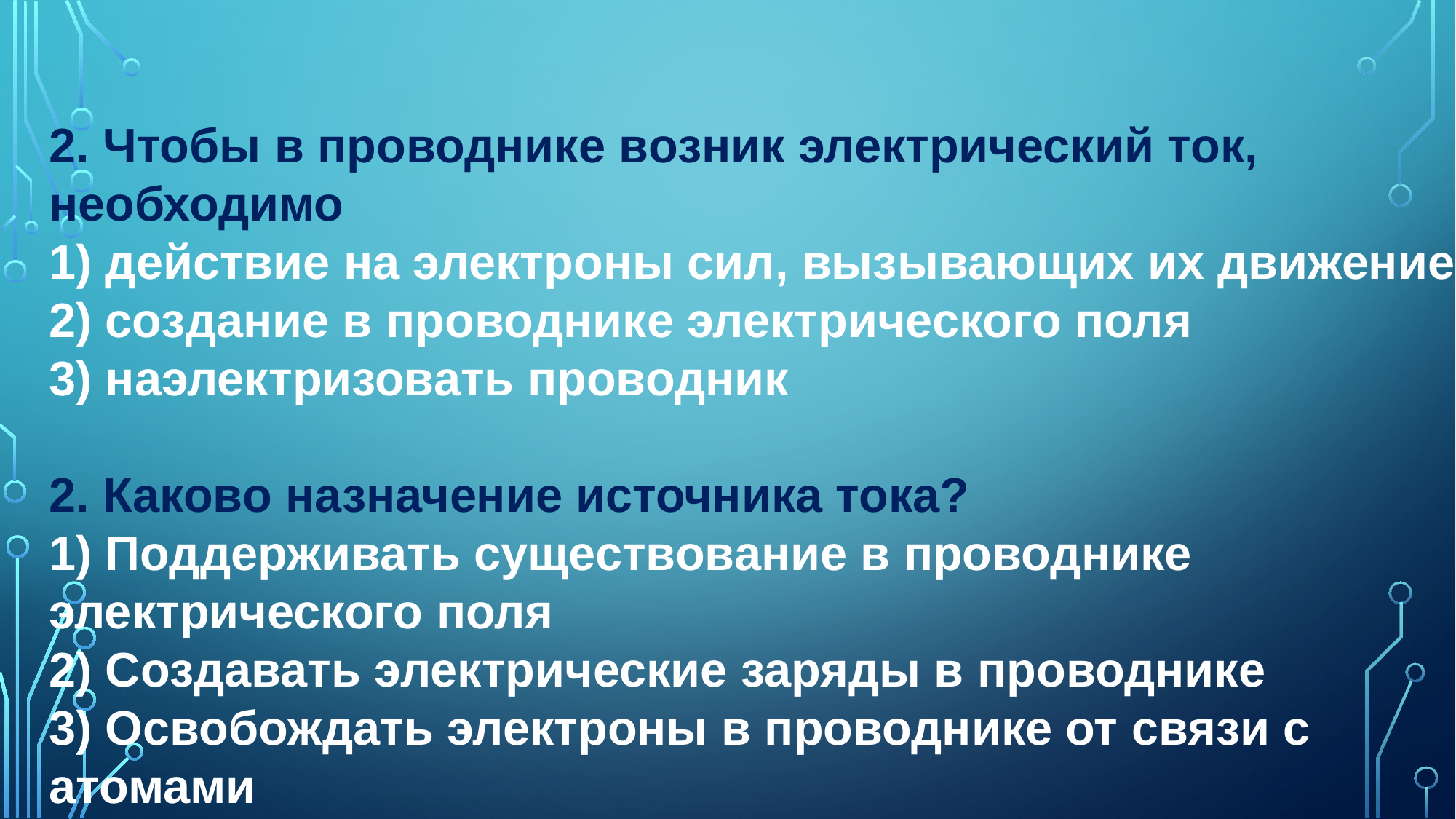

2. Чтобы в проводнике возник электрический ток, необходимо
1) действие на электроны сил, вызывающих их движение
2) создание в проводнике электрического поля
3) наэлектризовать проводник

2. Каково назначение источника тока?
1) Поддерживать существование в проводнике электрического поля
2) Создавать электрические заряды в проводнике
3) Освобождать электроны в проводнике от связи с атомами